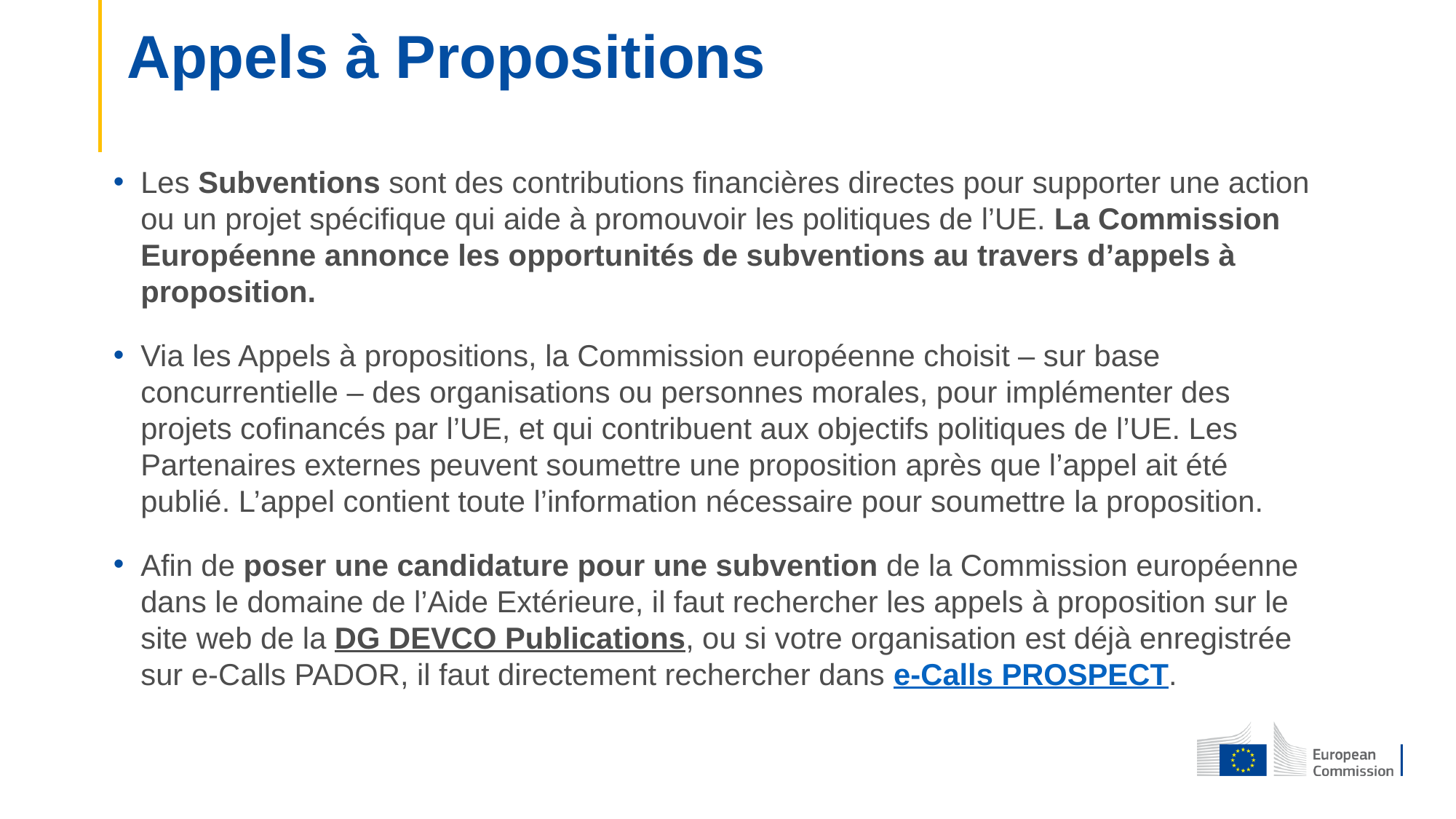

# Appels à Propositions
Les Subventions sont des contributions financières directes pour supporter une action ou un projet spécifique qui aide à promouvoir les politiques de l’UE. La Commission Européenne annonce les opportunités de subventions au travers d’appels à proposition.
Via les Appels à propositions, la Commission européenne choisit – sur base concurrentielle – des organisations ou personnes morales, pour implémenter des projets cofinancés par l’UE, et qui contribuent aux objectifs politiques de l’UE. Les Partenaires externes peuvent soumettre une proposition après que l’appel ait été publié. L’appel contient toute l’information nécessaire pour soumettre la proposition.
Afin de poser une candidature pour une subvention de la Commission européenne dans le domaine de l’Aide Extérieure, il faut rechercher les appels à proposition sur le site web de la DG DEVCO Publications, ou si votre organisation est déjà enregistrée sur e-Calls PADOR, il faut directement rechercher dans e-Calls PROSPECT.